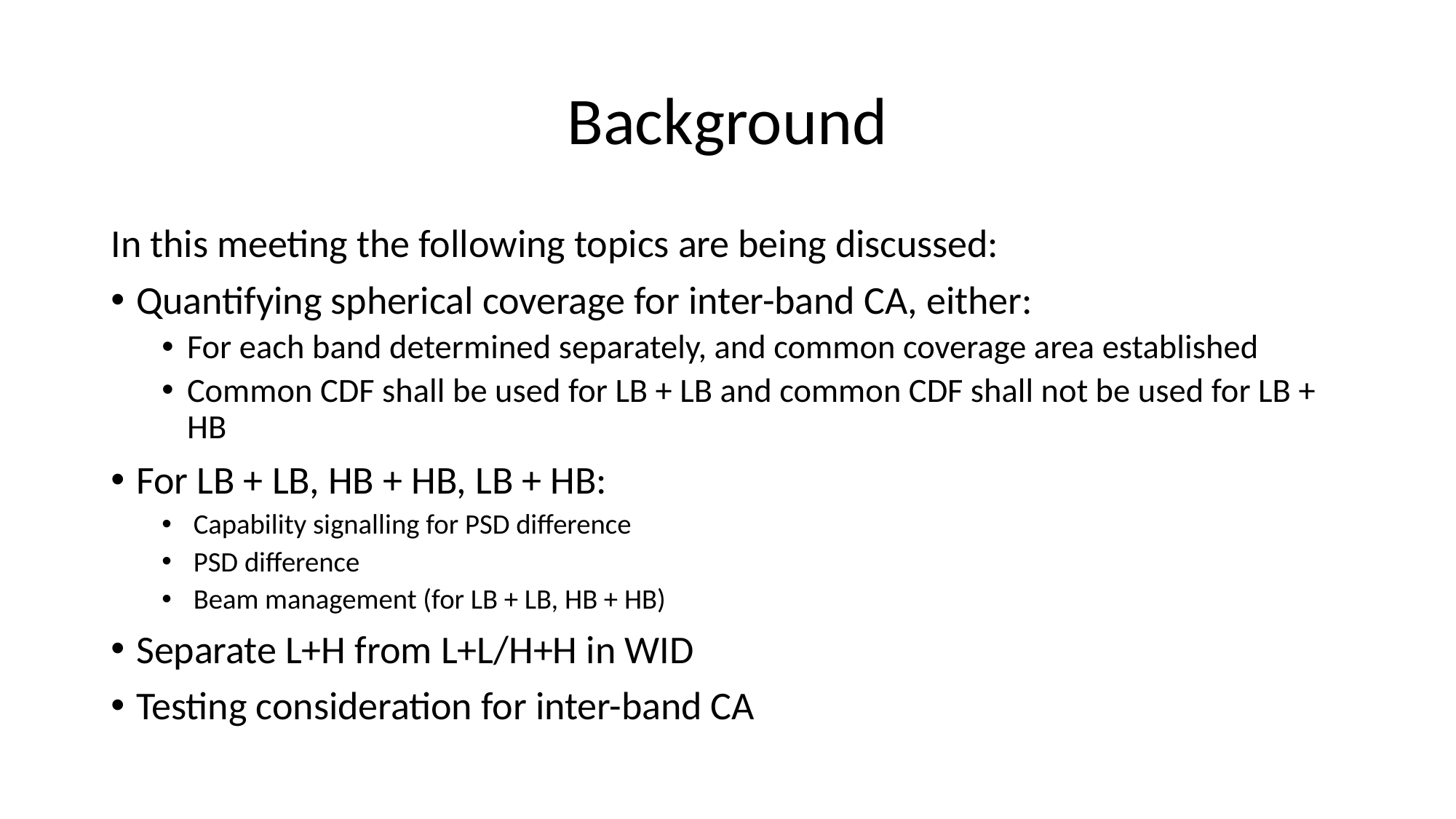

# Background
In this meeting the following topics are being discussed:
Quantifying spherical coverage for inter-band CA, either:
For each band determined separately, and common coverage area established
Common CDF shall be used for LB + LB and common CDF shall not be used for LB + HB
For LB + LB, HB + HB, LB + HB:
 Capability signalling for PSD difference
 PSD difference
 Beam management (for LB + LB, HB + HB)
Separate L+H from L+L/H+H in WID
Testing consideration for inter-band CA